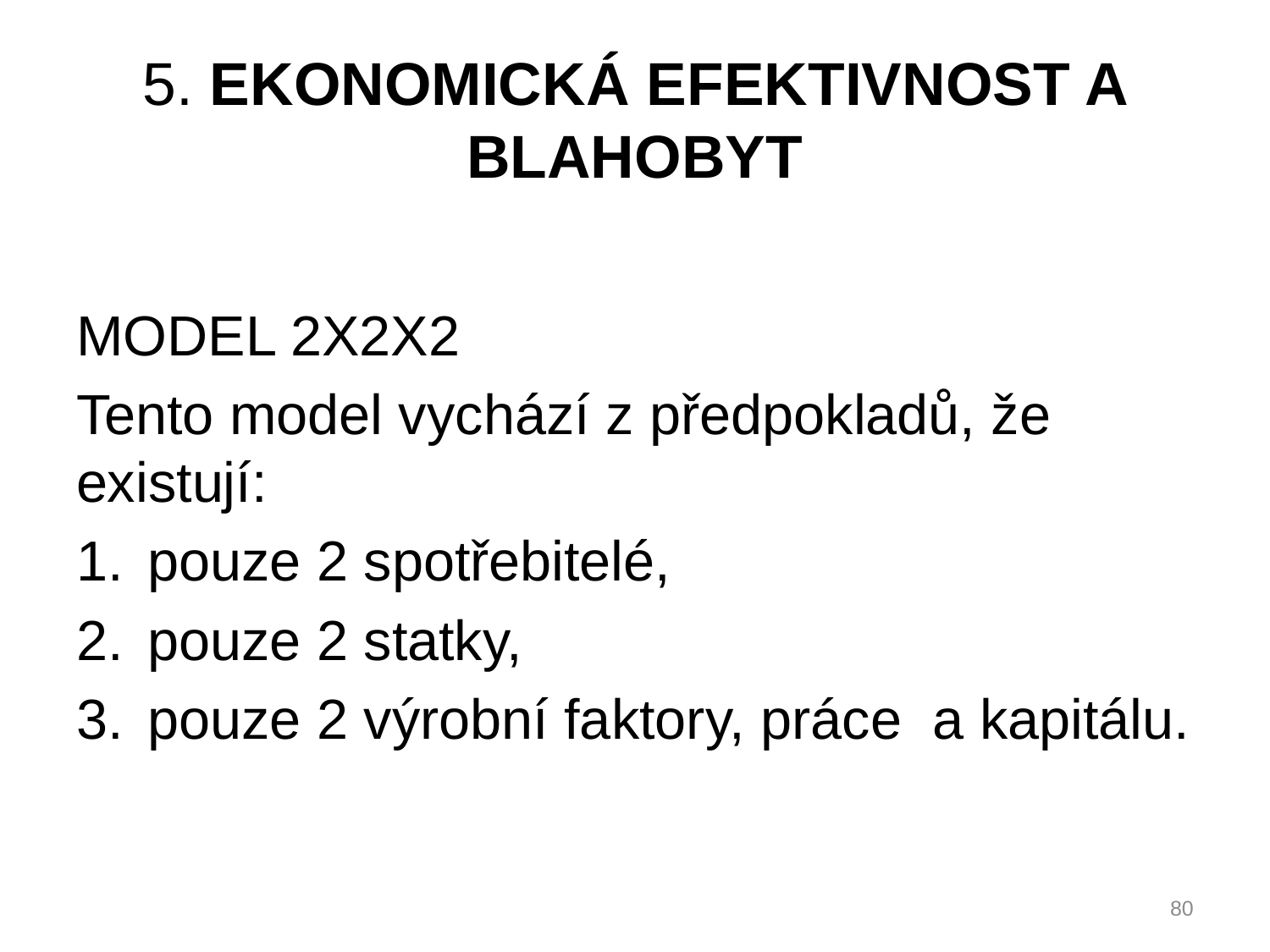

# 5. Ekonomická efektivnost a blahobyt

MODEL 2X2X2
Tento model vychází z předpokladů, že existují:
pouze 2 spotřebitelé,
pouze 2 statky,
pouze 2 výrobní faktory, práce  a kapitálu.

80